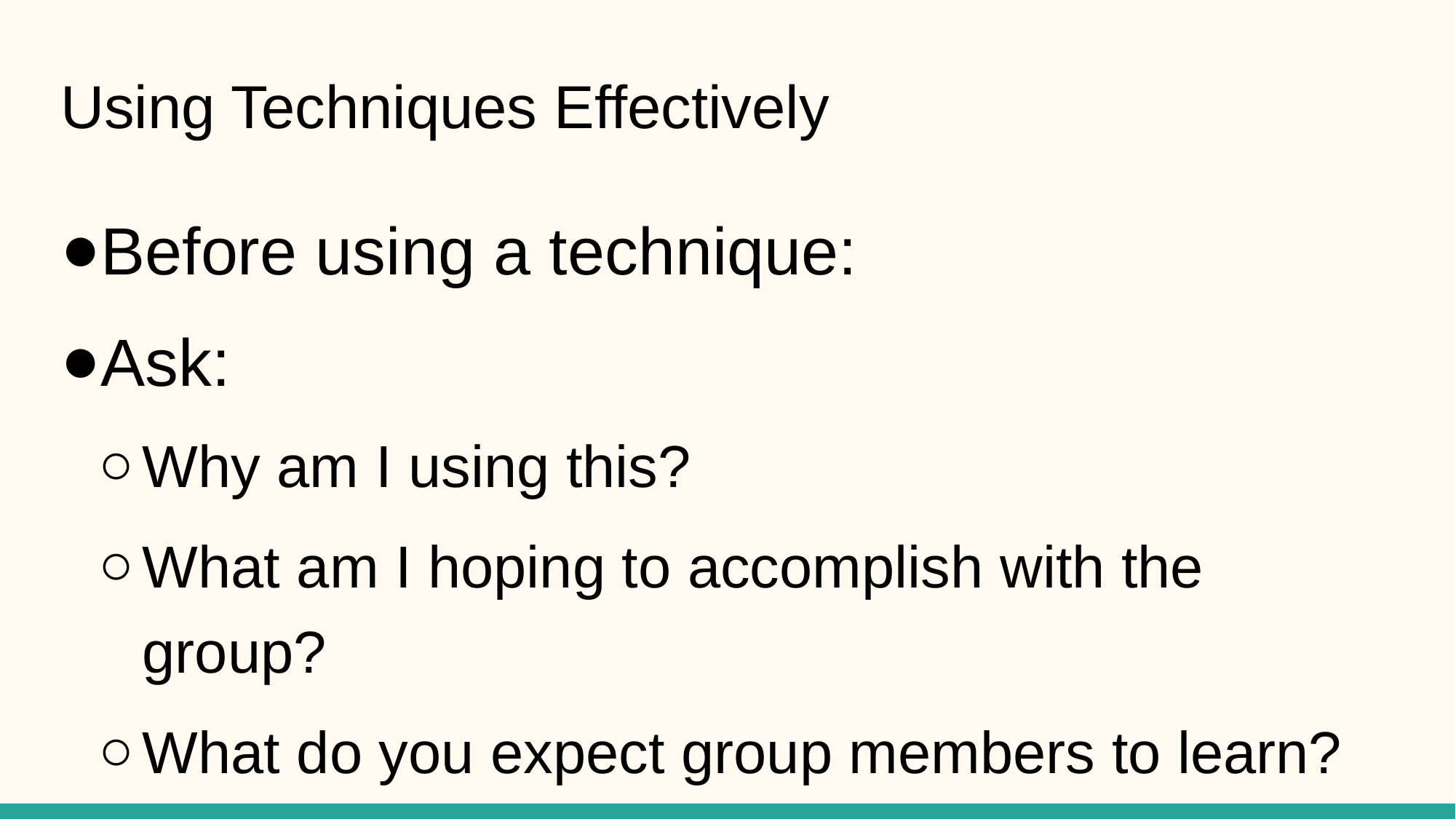

# Using Techniques Effectively
Before using a technique:
Ask:
Why am I using this?
What am I hoping to accomplish with the group?
What do you expect group members to learn?